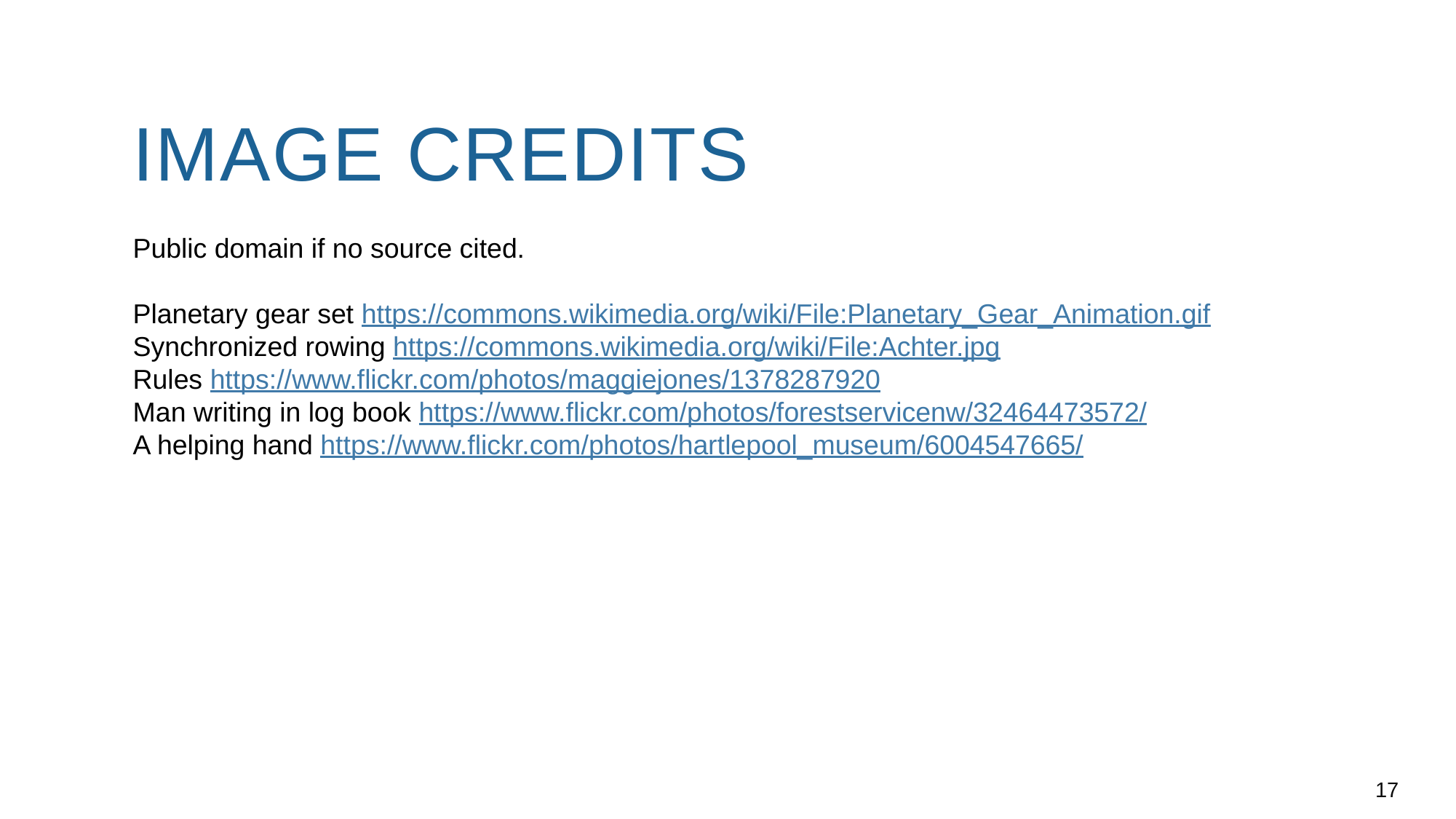

# Image credits
Public domain if no source cited.

Planetary gear set https://commons.wikimedia.org/wiki/File:Planetary_Gear_Animation.gif
Synchronized rowing https://commons.wikimedia.org/wiki/File:Achter.jpg
Rules https://www.flickr.com/photos/maggiejones/1378287920
Man writing in log book https://www.flickr.com/photos/forestservicenw/32464473572/
A helping hand https://www.flickr.com/photos/hartlepool_museum/6004547665/

17